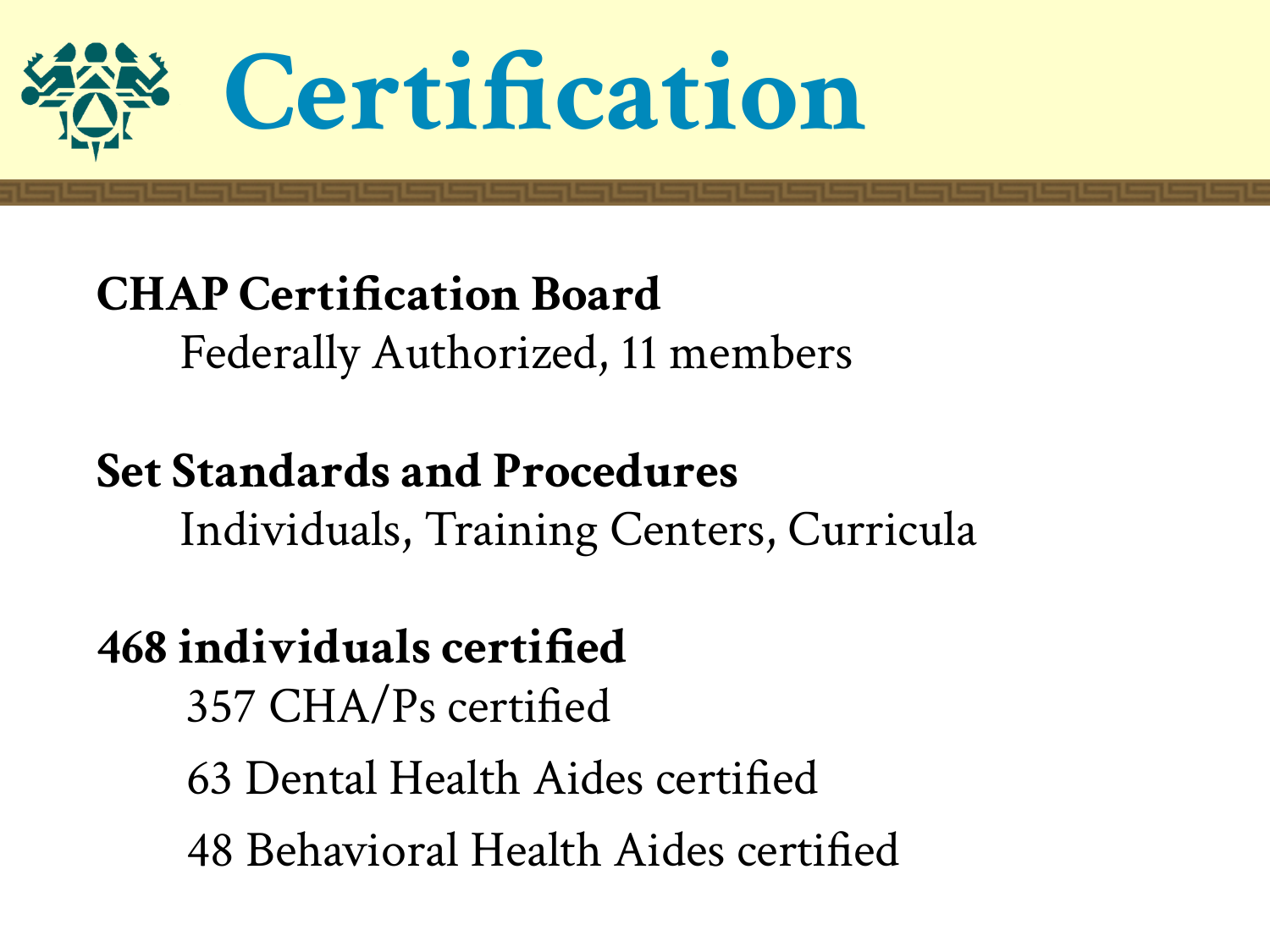

# Certification
CHAP Certification Board
Federally Authorized, 11 members

Set Standards and Procedures
Individuals, Training Centers, Curricula

468 individuals certified
357 CHA/Ps certified
63 Dental Health Aides certified
48 Behavioral Health Aides certified